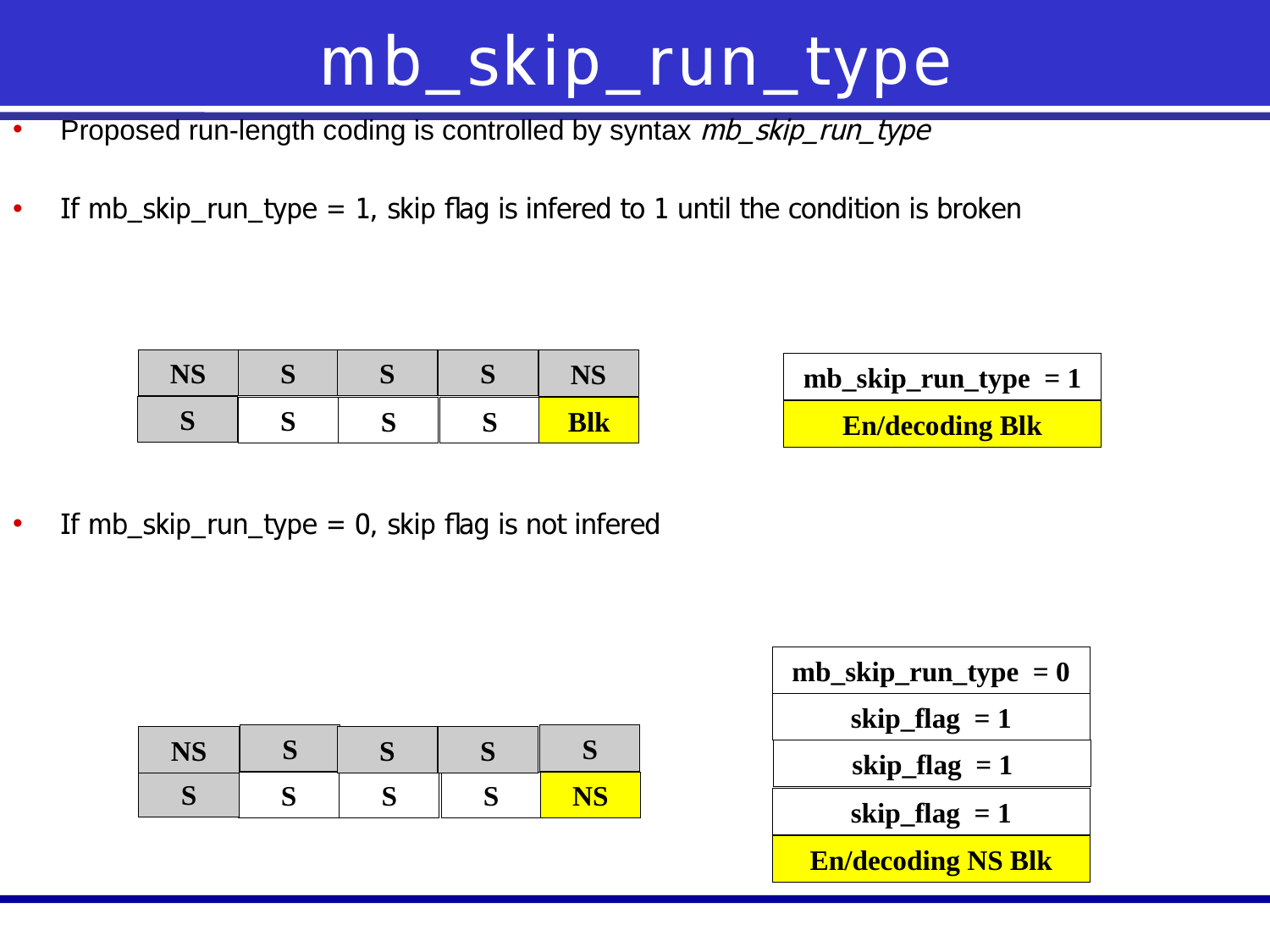

# mb_skip_run_type
Proposed run-length coding is controlled by syntax mb_skip_run_type

If mb_skip_run_type = 1, skip flag is infered to 1 until the condition is broken

If mb_skip_run_type = 0, skip flag is not infered

NS
S
S
S
NS
mb_skip_run_type  = 1
S
S
S
S
Blk
En/decoding Blk
mb_skip_run_type  = 0
skip_flag  = 1
S
S
NS
S
S
skip_flag  = 1
S
S
S
S
NS
skip_flag  = 1
En/decoding NS Blk
3